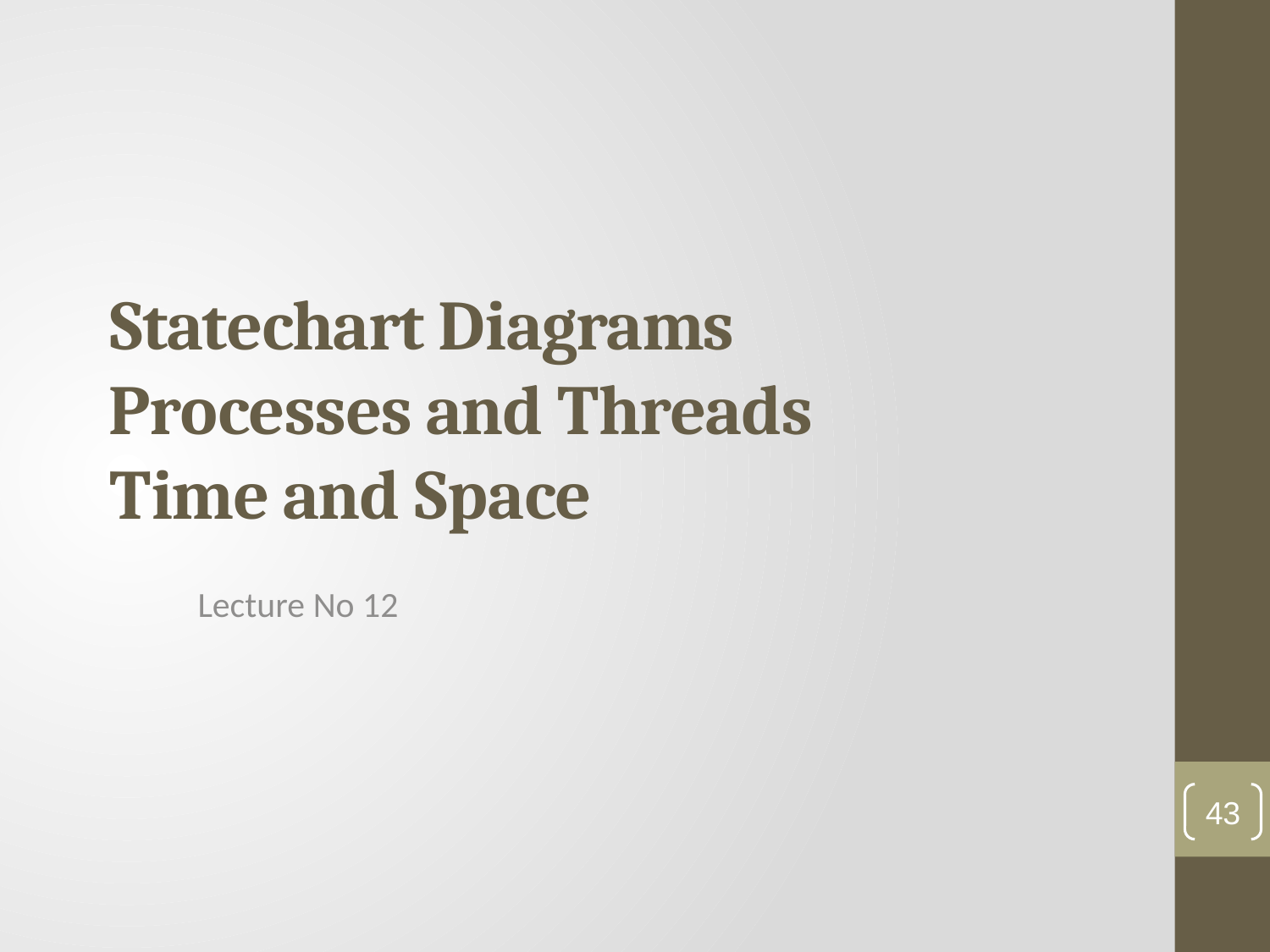

# Statechart Diagrams Processes and Threads Time and Space
Lecture No 12
43